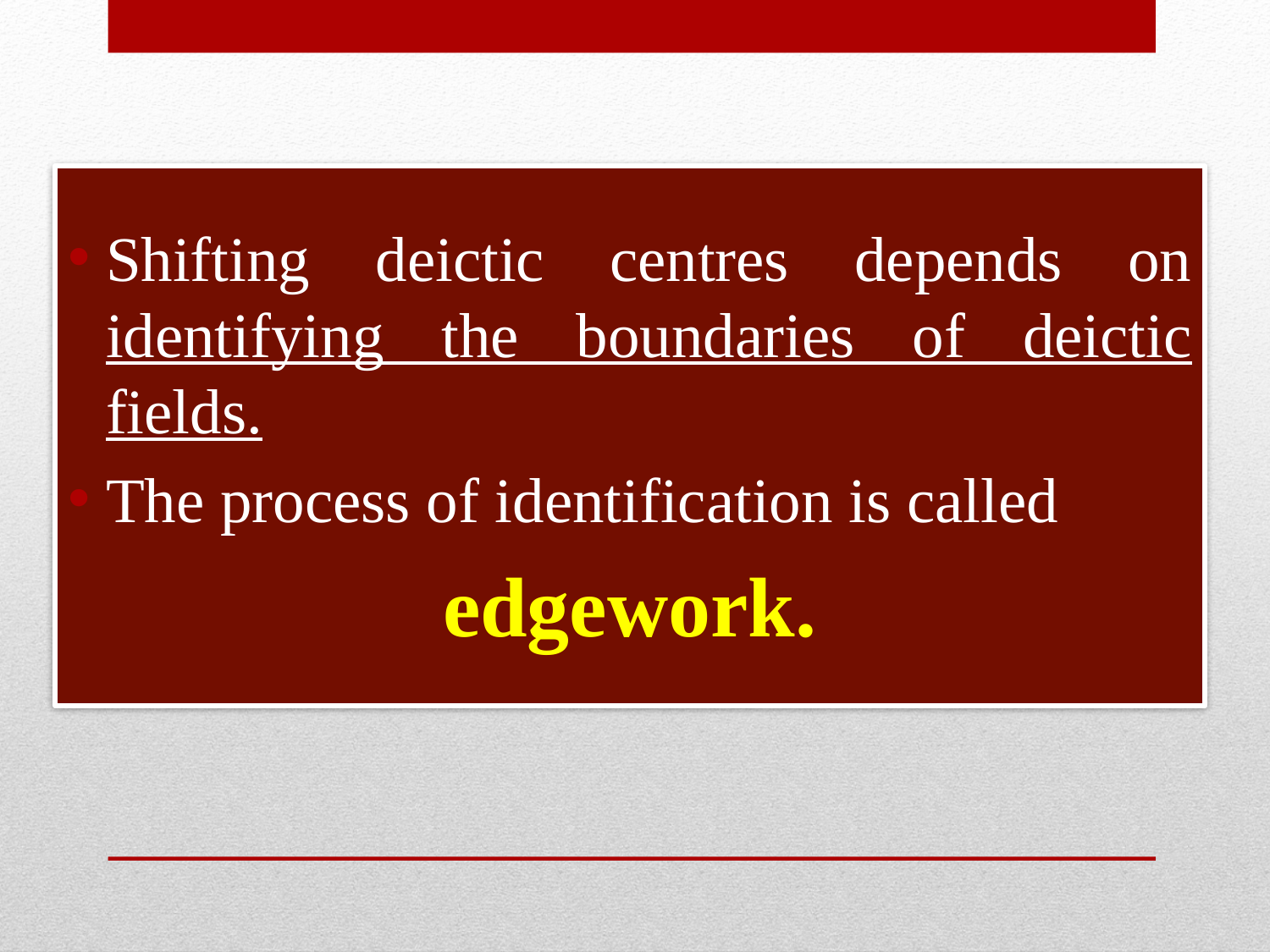

Shifting deictic centres depends on identifying the boundaries of deictic fields.
The process of identification is called
edgework.